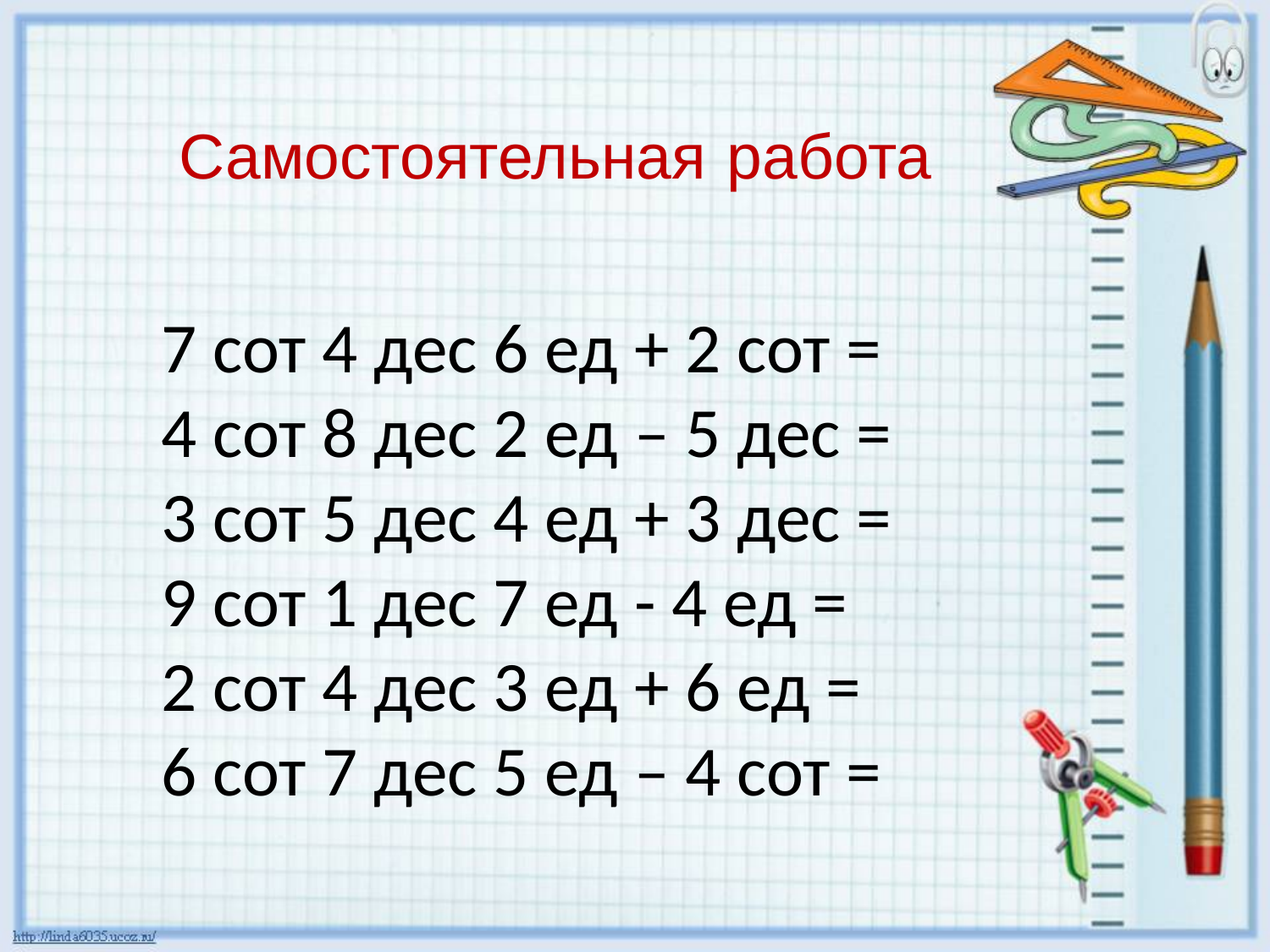

Самостоятельная работа
7 сот 4 дес 6 ед + 2 сот =
4 сот 8 дес 2 ед – 5 дес =
3 сот 5 дес 4 ед + 3 дес =
9 сот 1 дес 7 ед - 4 ед =
2 сот 4 дес 3 ед + 6 ед =
6 сот 7 дес 5 ед – 4 сот =